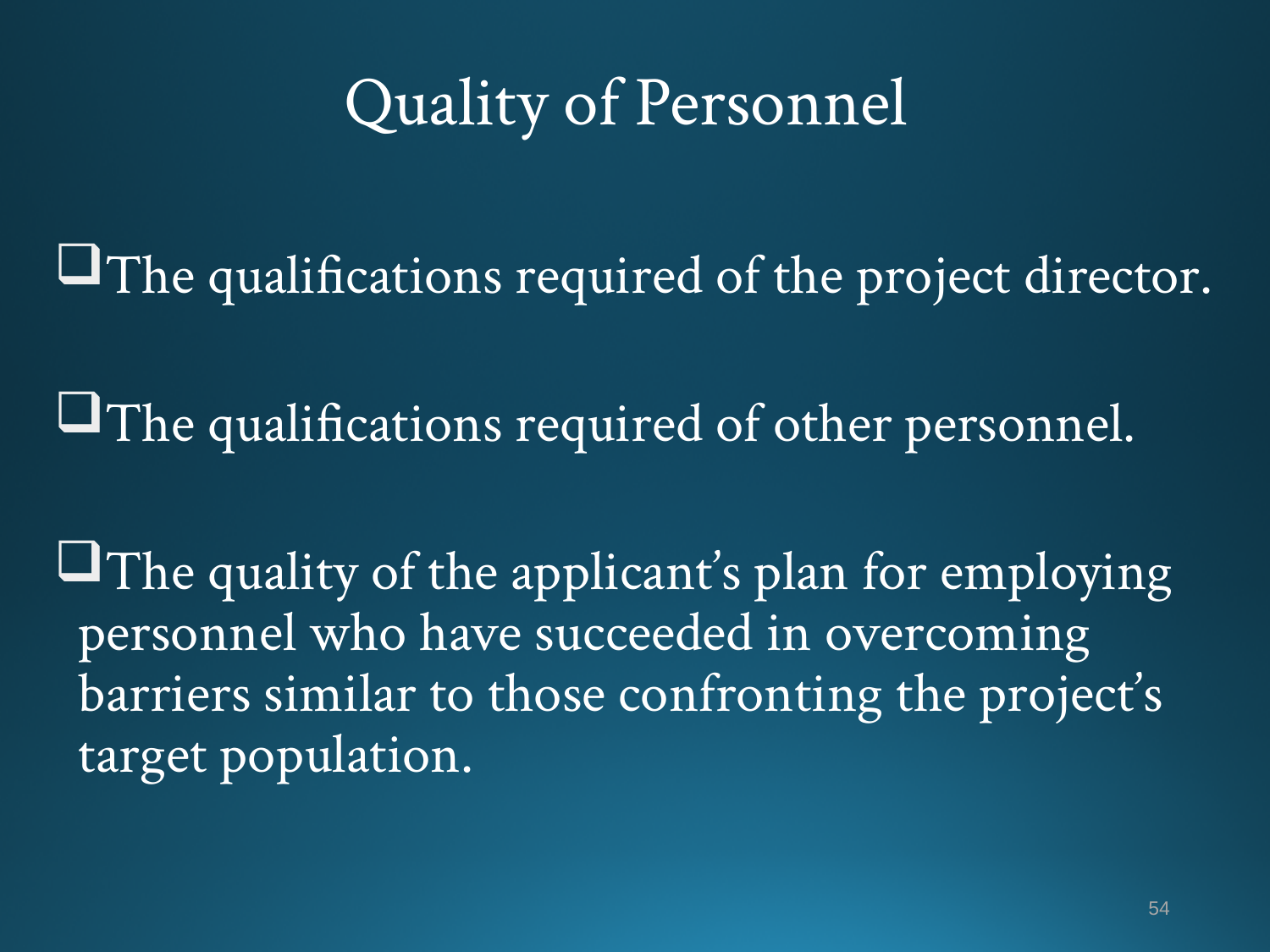

# Quality of Personnel
The qualifications required of the project director.

The qualifications required of other personnel.

The quality of the applicant’s plan for employing personnel who have succeeded in overcoming barriers similar to those confronting the project’s target population.

54